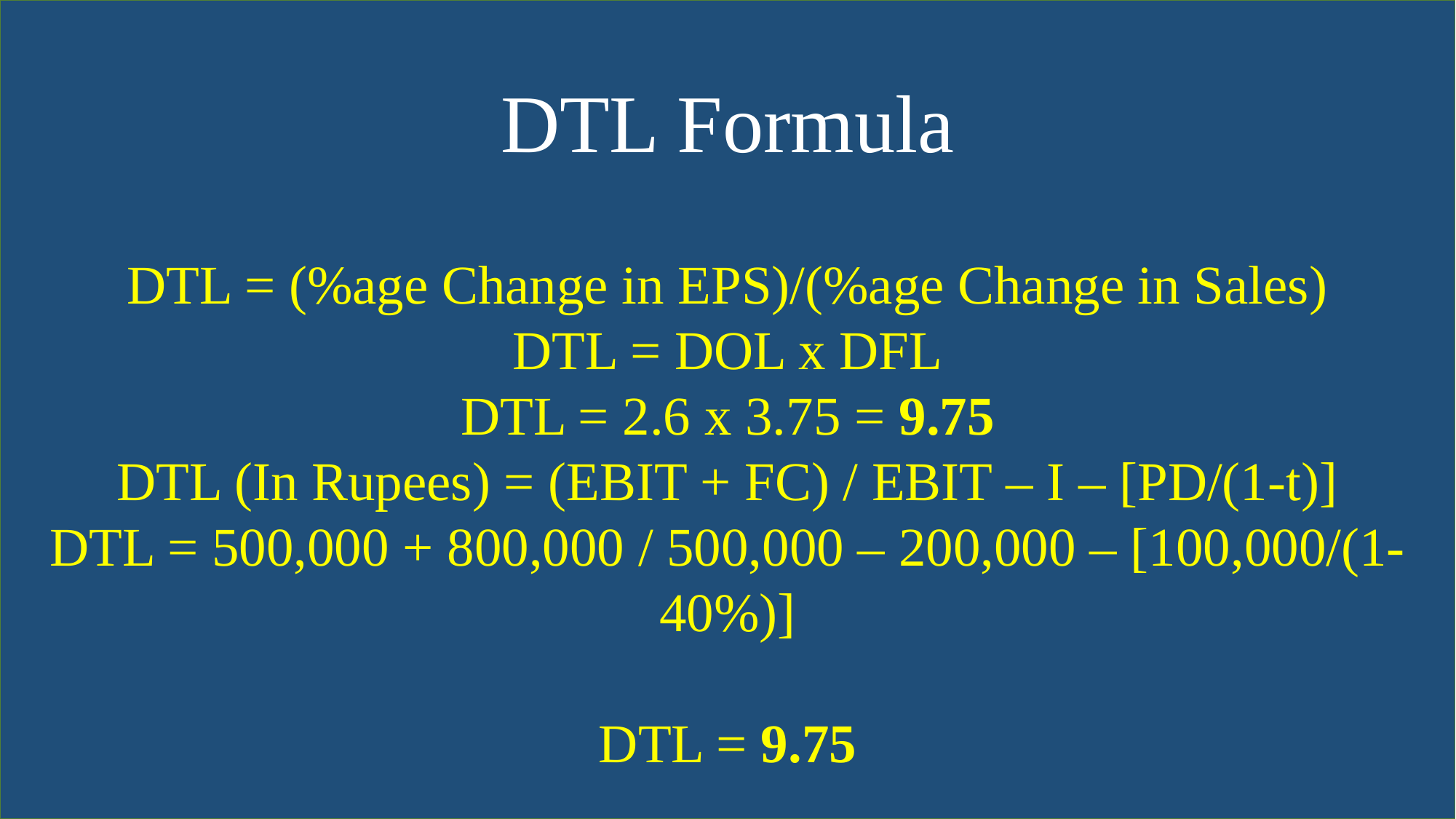

DTL Formula

DTL = (%age Change in EPS)/(%age Change in Sales)
DTL = DOL x DFL
DTL = 2.6 x 3.75 = 9.75
DTL (In Rupees) = (EBIT + FC) / EBIT – I – [PD/(1-t)]
DTL = 500,000 + 800,000 / 500,000 – 200,000 – [100,000/(1-40%)]

DTL = 9.75